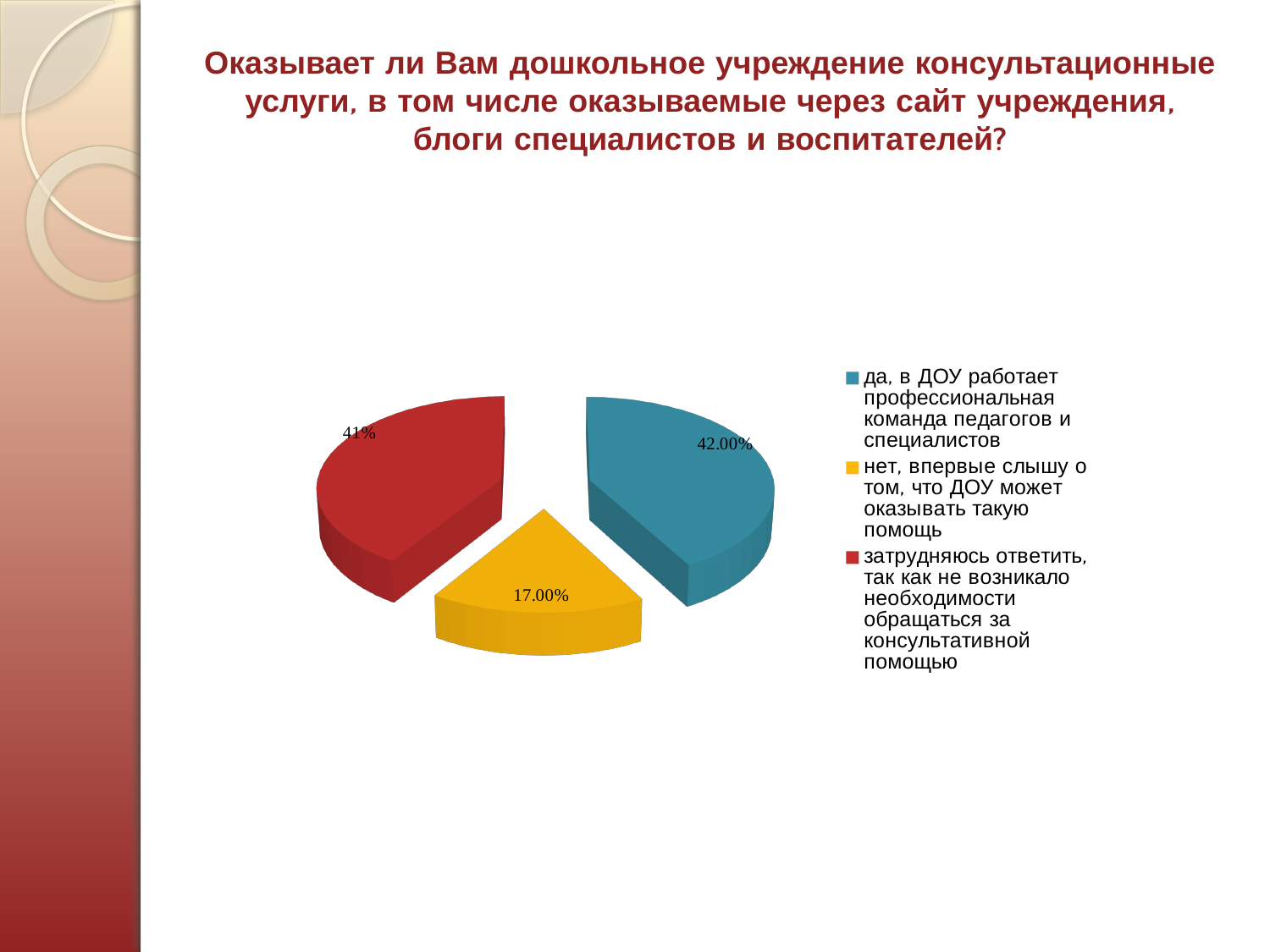

Оказывает ли Вам дошкольное учреждение консультационные услуги, в том числе оказываемые через сайт учреждения, блоги специалистов и воспитателей?

[unsupported chart]

[unsupported chart]

[unsupported chart]

[unsupported chart]

[unsupported chart]

[unsupported chart]

[unsupported chart]